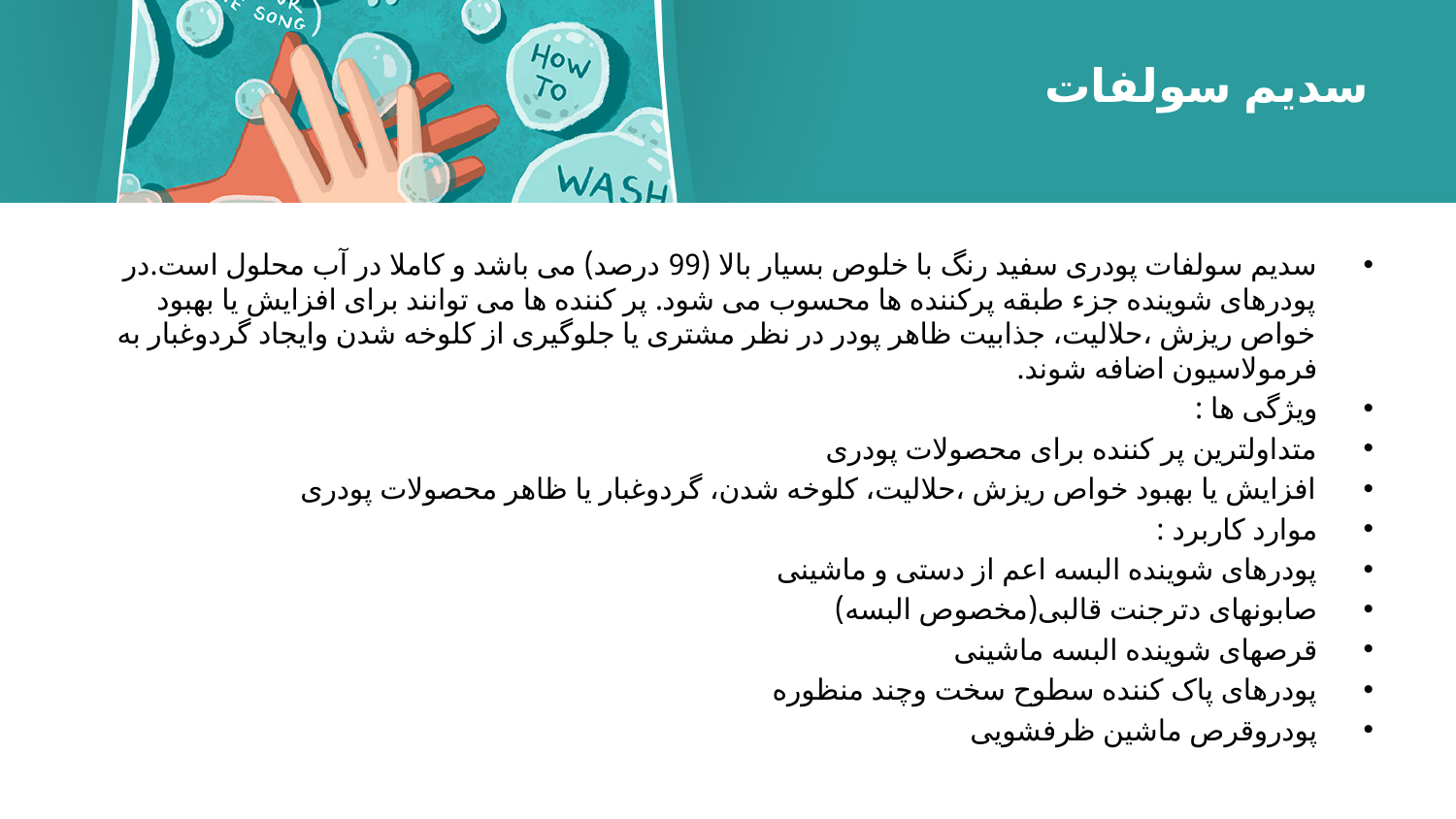

# سدیم سولفات
سدیم سولفات پودری سفید رنگ با خلوص بسیار بالا (99 درصد) می باشد و کاملا در آب محلول است.در پودرهای شوینده جزء طبقه پرکننده ها محسوب می شود. پر كننده ها می توانند برای افزایش یا بهبود خواص ریزش ،حلالیت، جذابیت ظاهر پودر در نظر مشتری یا جلوگیری از كلوخه شدن وایجاد گردوغبار به فرمولاسیون اضافه شوند.
ویژگی ها :
متداولترین پر كننده برای محصولات پودری
افزایش یا بهبود خواص ریزش ،حلالیت، كلوخه شدن، گردوغبار یا ظاهر محصولات پودری
موارد كاربرد :
پودرهای شوینده البسه اعم از دستی و ماشینی
صابونهای دترجنت قالبی(مخصوص البسه)
قرصهای شوینده البسه ماشینی
پودرهای پاک کننده سطوح سخت وچند منظوره
پودروقرص ماشین ظرفشویی